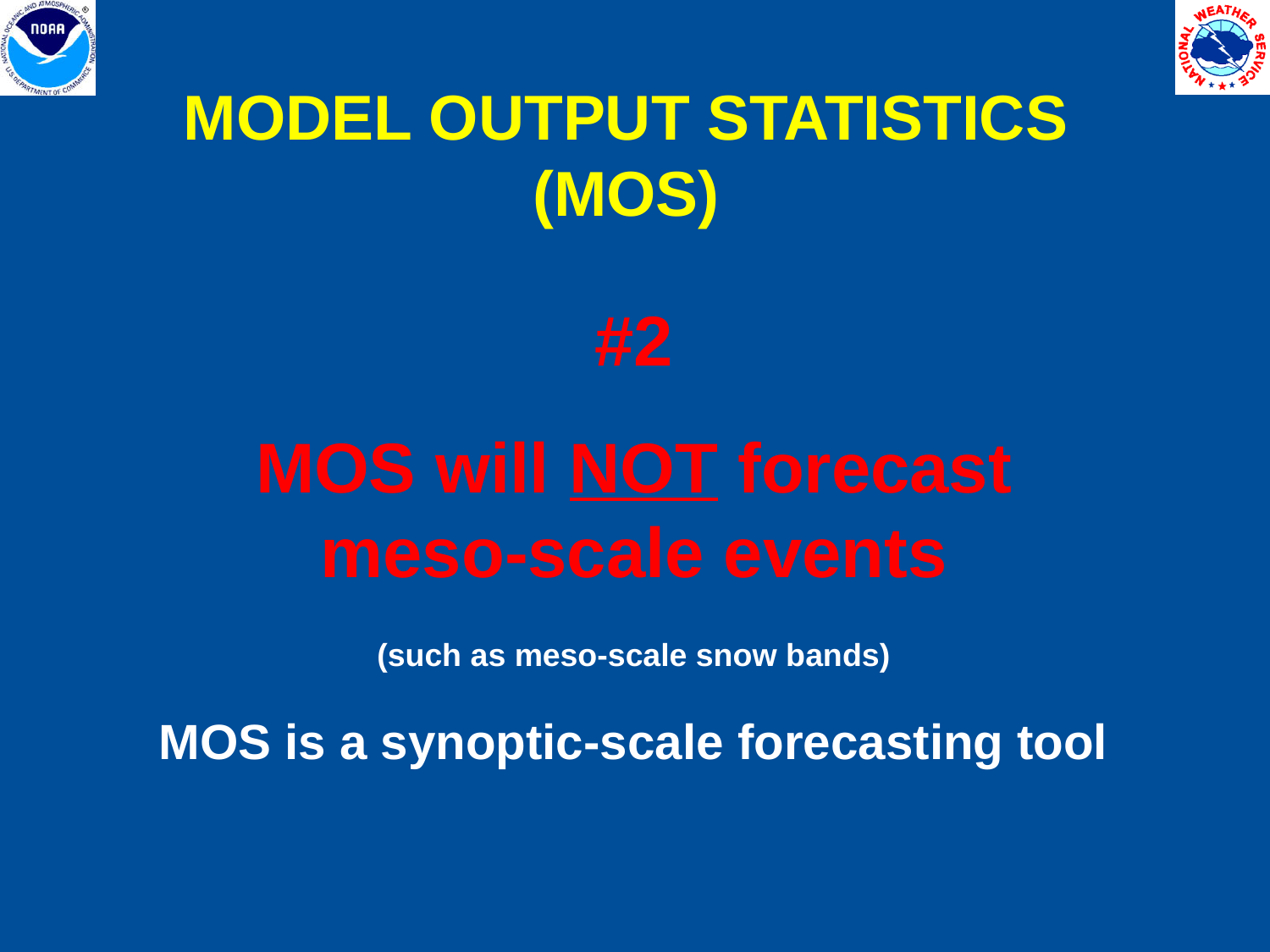

MODEL OUTPUT STATISTICS (MOS)

#2

MOS will NOT forecast meso-scale events

(such as meso-scale snow bands)

MOS is a synoptic-scale forecasting tool